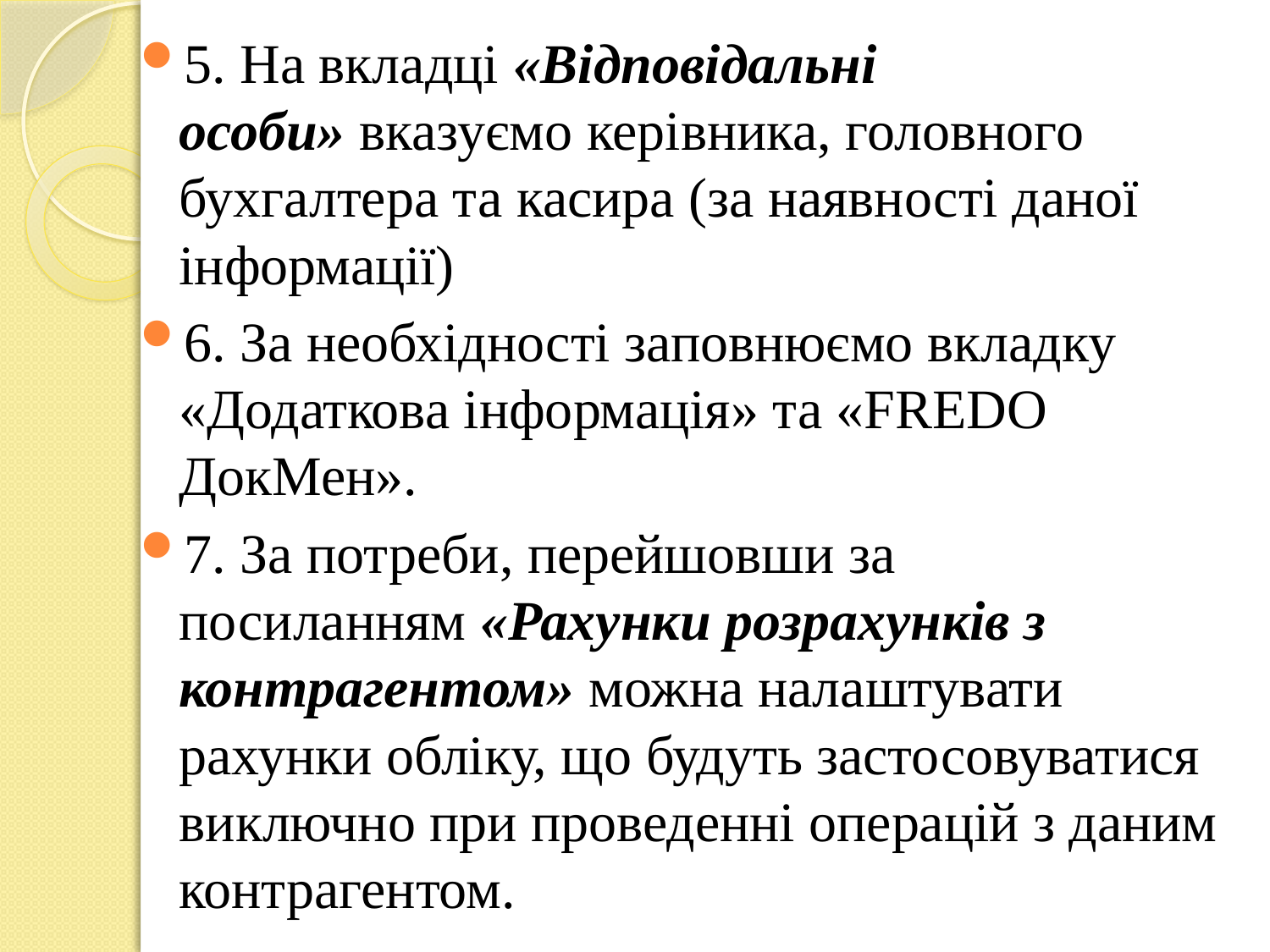

5. На вкладці «Відповідальні особи» вказуємо керівника, головного бухгалтера та касира (за наявності даної інформації)
6. За необхідності заповнюємо вкладку «Додаткова інформація» та «FREDO ДокМен».
7. За потреби, перейшовши за посиланням «Рахунки розрахунків з контрагентом» можна налаштувати рахунки обліку, що будуть застосовуватися виключно при проведенні операцій з даним контрагентом.